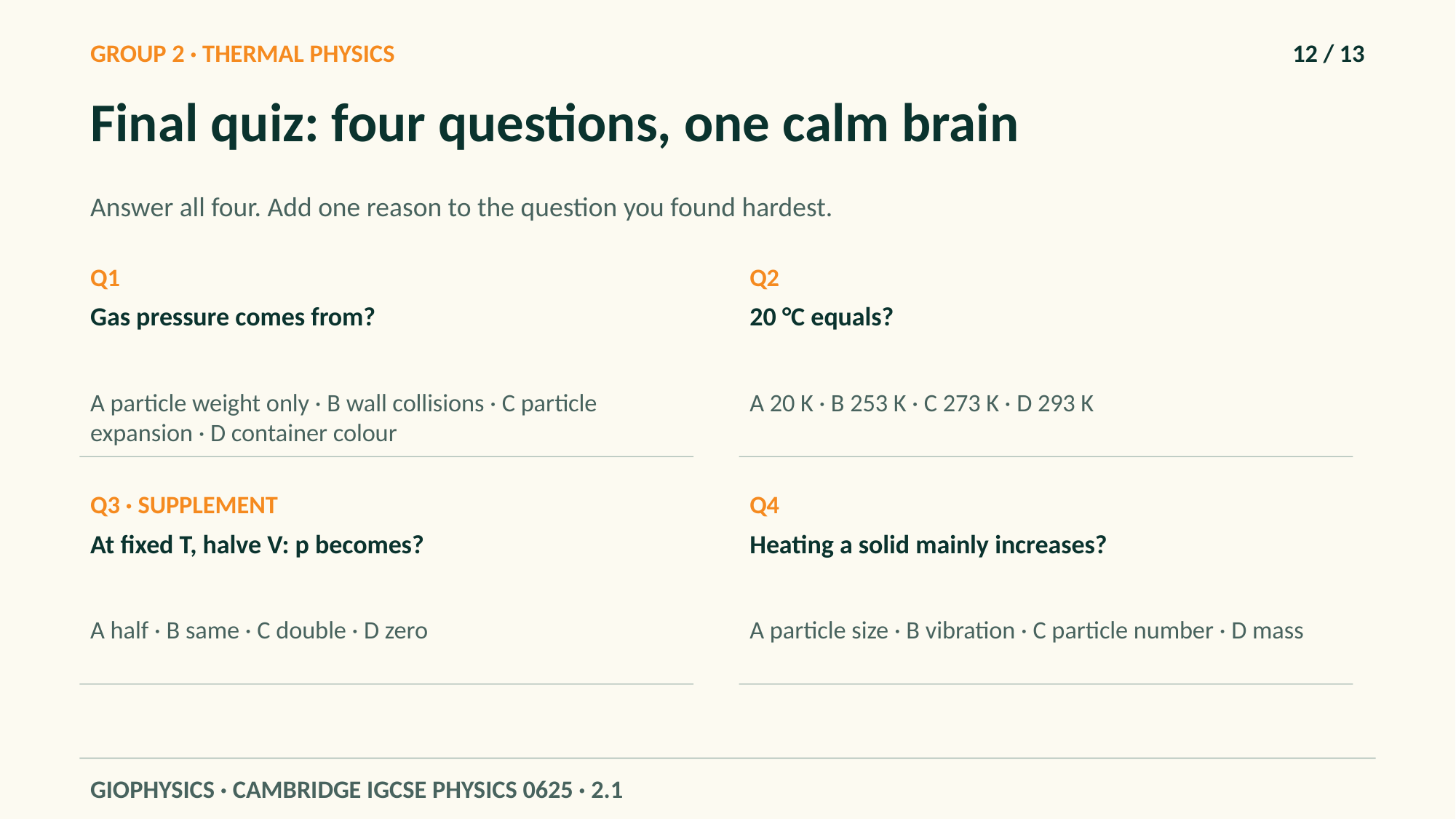

GROUP 2 · THERMAL PHYSICS
12 / 13
Final quiz: four questions, one calm brain
Answer all four. Add one reason to the question you found hardest.
Q1
Q2
Gas pressure comes from?
20 °C equals?
A particle weight only · B wall collisions · C particle expansion · D container colour
A 20 K · B 253 K · C 273 K · D 293 K

Q3 · SUPPLEMENT
Q4
At fixed T, halve V: p becomes?
Heating a solid mainly increases?
A half · B same · C double · D zero
A particle size · B vibration · C particle number · D mass

GIOPHYSICS · CAMBRIDGE IGCSE PHYSICS 0625 · 2.1